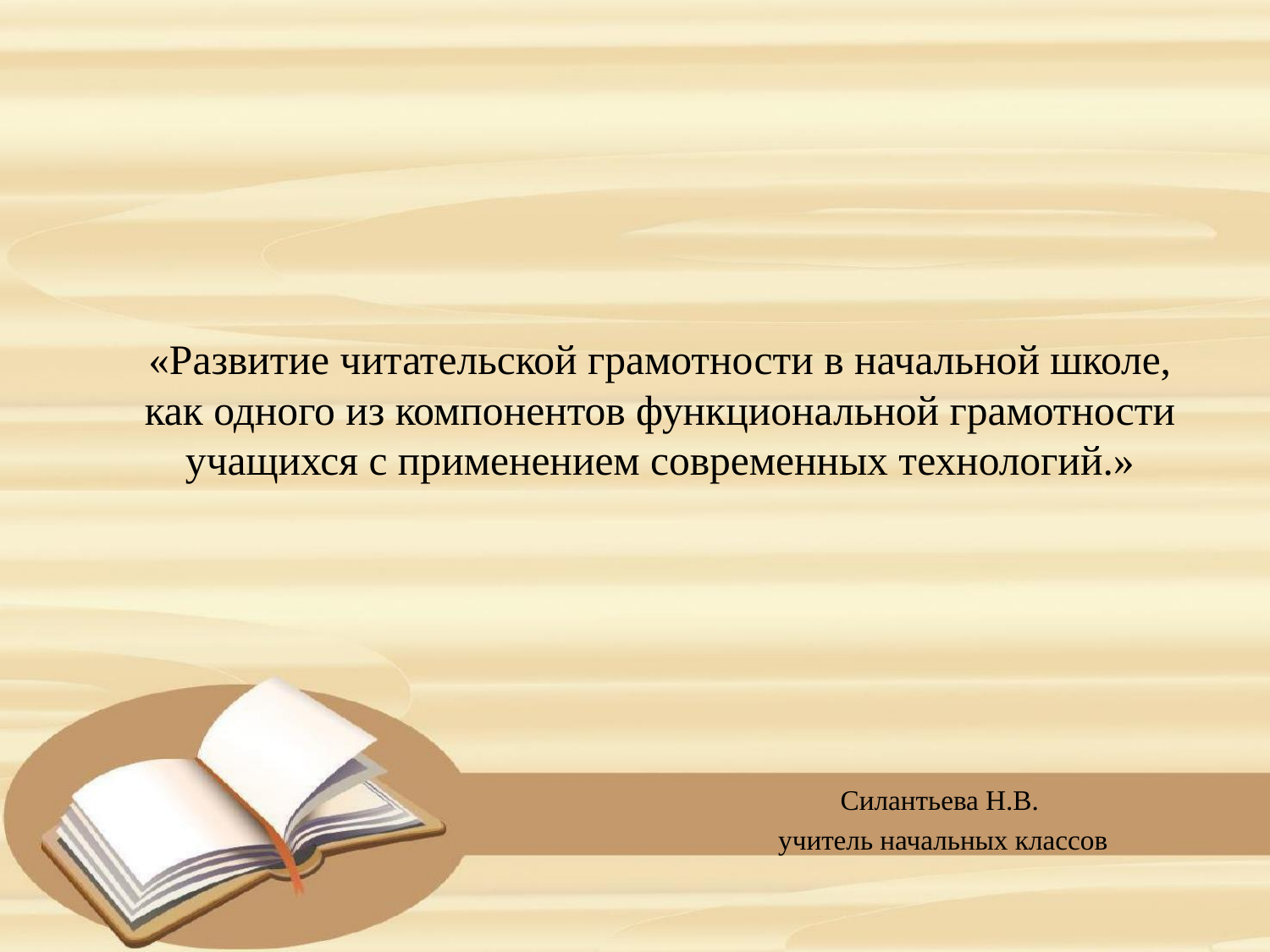

# «Развитие читательской грамотности в начальной школе, как одного из компонентов функциональной грамотности учащихся с применением современных технологий.»
Силантьева Н.В.
учитель начальных классов